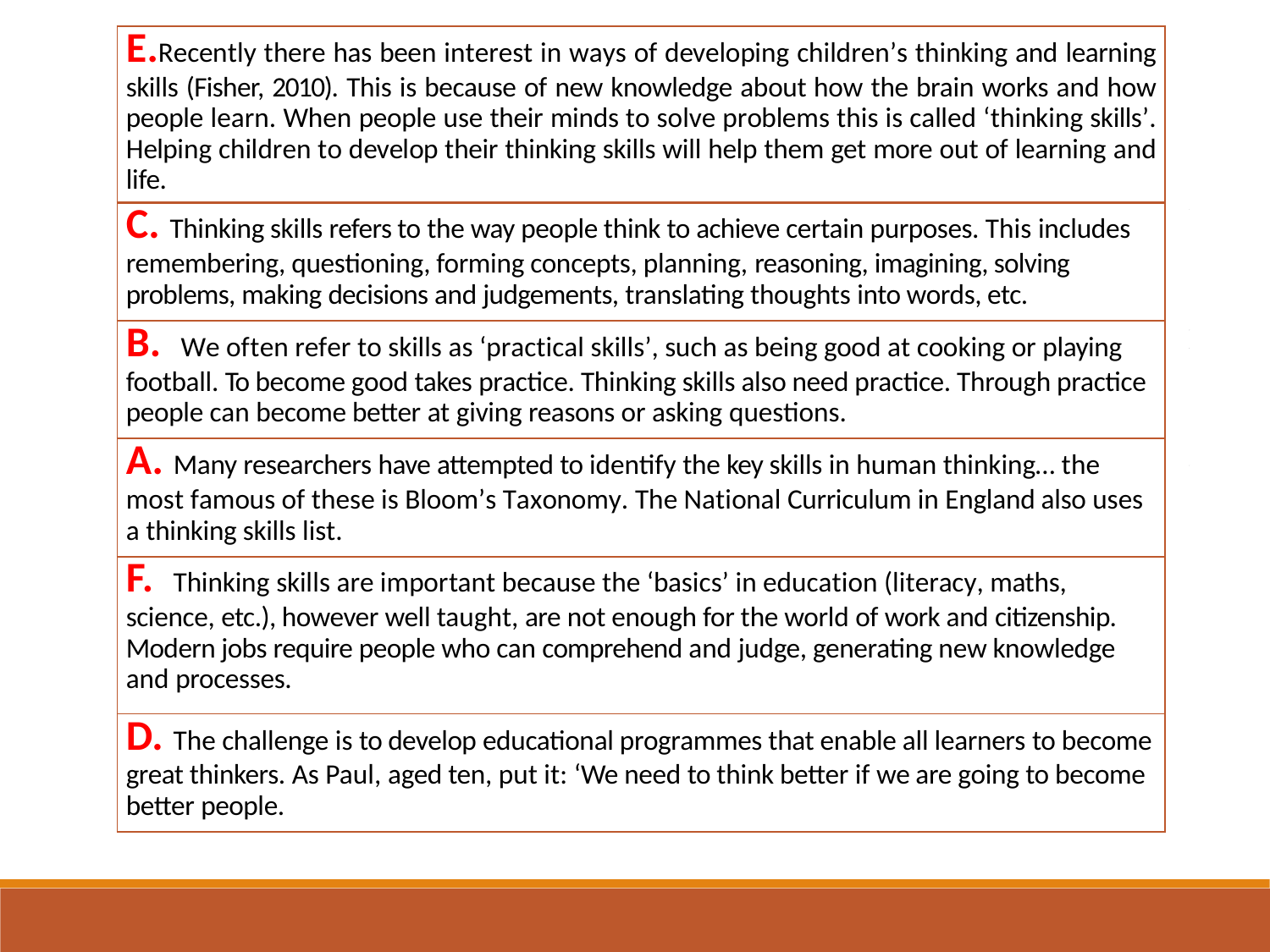

| E.Recently there has been interest in ways of developing children’s thinking and learning skills (Fisher, 2010). This is because of new knowledge about how the brain works and how people learn. When people use their minds to solve problems this is called ‘thinking skills’. Helping children to develop their thinking skills will help them get more out of learning and life. |
| --- |
| C. Thinking skills refers to the way people think to achieve certain purposes. This includes remembering, questioning, forming concepts, planning, reasoning, imagining, solving problems, making decisions and judgements, translating thoughts into words, etc. |
| B. We often refer to skills as ‘practical skills’, such as being good at cooking or playing football. To become good takes practice. Thinking skills also need practice. Through practice people can become better at giving reasons or asking questions. |
| A. Many researchers have attempted to identify the key skills in human thinking… the most famous of these is Bloom’s Taxonomy. The National Curriculum in England also uses a thinking skills list. |
| F. Thinking skills are important because the ‘basics’ in education (literacy, maths, science, etc.), however well taught, are not enough for the world of work and citizenship. Modern jobs require people who can comprehend and judge, generating new knowledge and processes. |
| D. The challenge is to develop educational programmes that enable all learners to become great thinkers. As Paul, aged ten, put it: ‘We need to think better if we are going to become better people. |